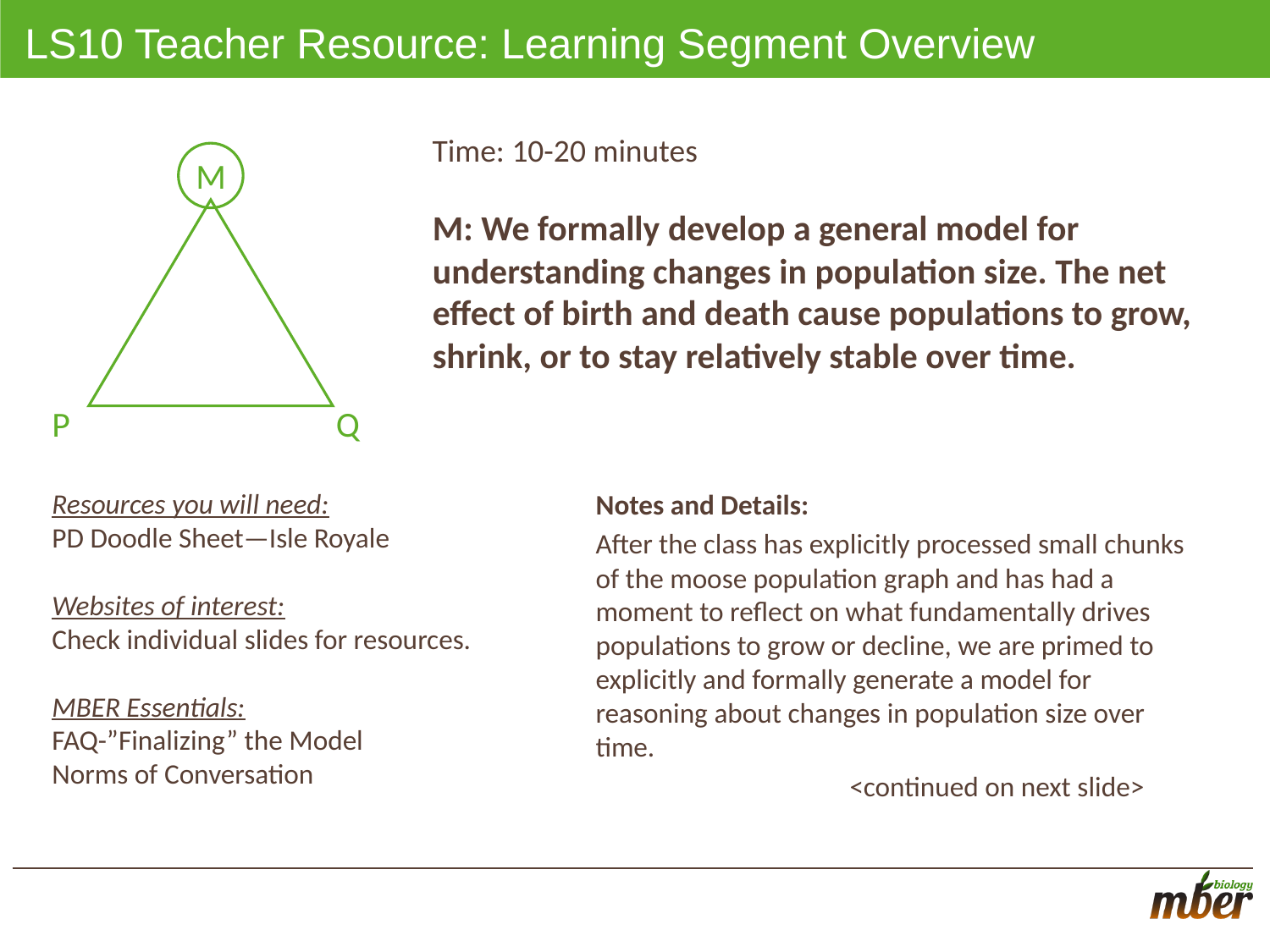

# LS10 Teacher Resource: Learning Segment Overview
Time: 10-20 minutes

M
Q
P
M: We formally develop a general model for understanding changes in population size. The net effect of birth and death cause populations to grow, shrink, or to stay relatively stable over time.

Resources you will need:
PD Doodle Sheet—Isle Royale

Websites of interest:
Check individual slides for resources.

MBER Essentials:
FAQ-”Finalizing” the Model
Norms of Conversation

Notes and Details:
After the class has explicitly processed small chunks of the moose population graph and has had a moment to reflect on what fundamentally drives populations to grow or decline, we are primed to explicitly and formally generate a model for reasoning about changes in population size over time.
		<continued on next slide>